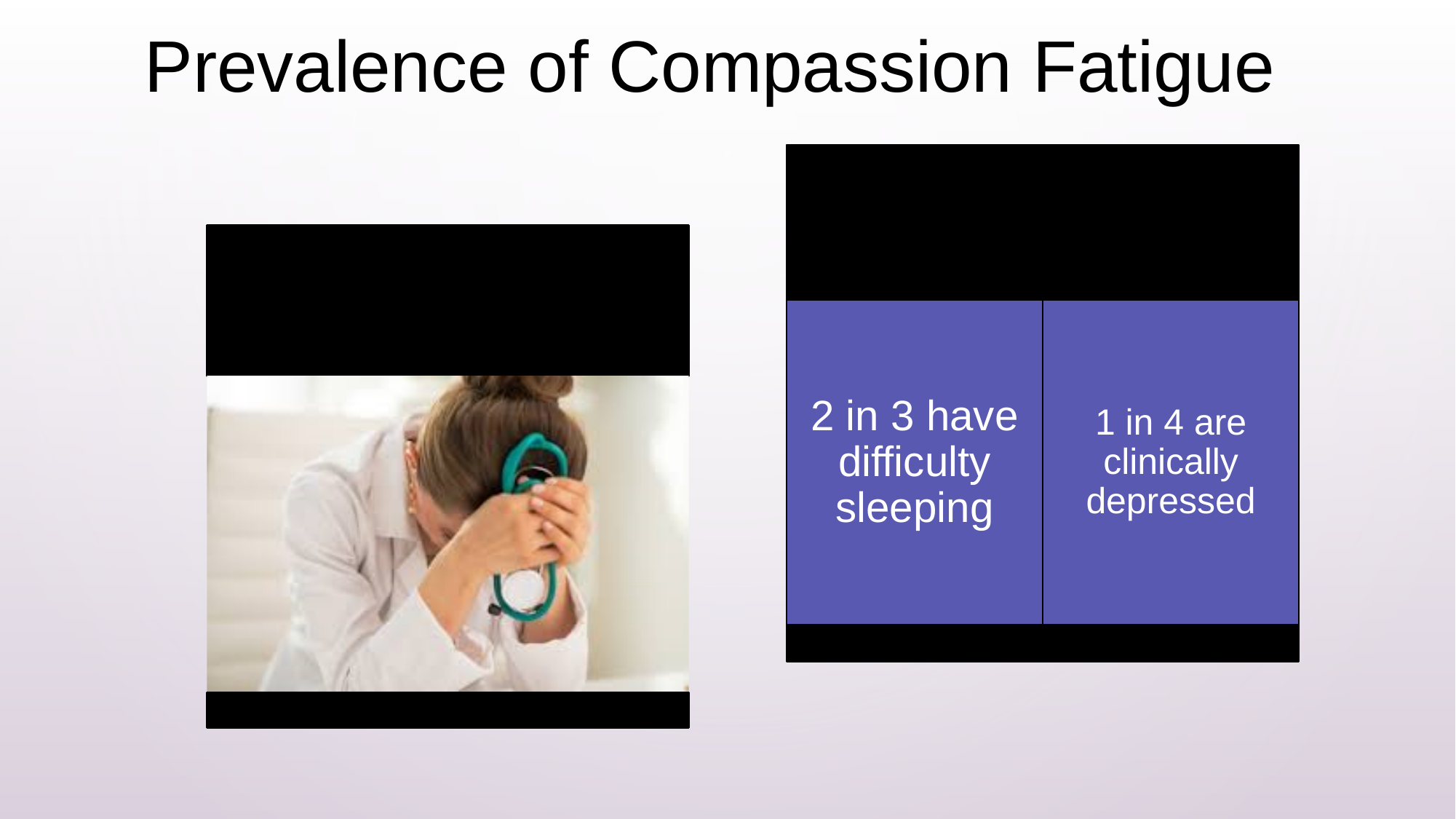

# Prevalence of Compassion Fatigue
50% of nurses are emotionally exhausted
2 in 3 have difficulty sleeping
1 in 4 are clinically depressed
54% of physicians report at least one symptom of burnout1